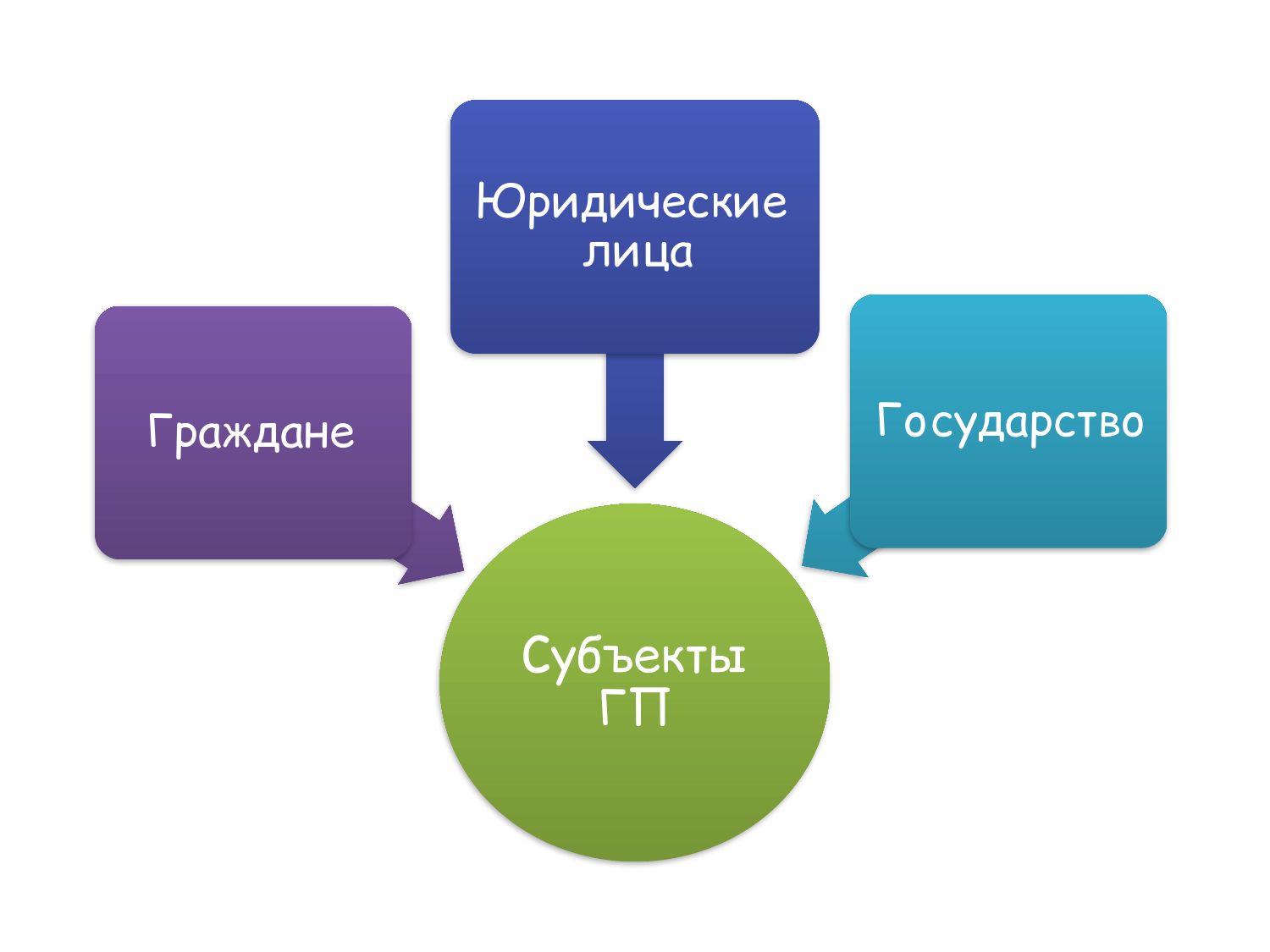

#
Субъекты ГП
Граждане
Юридические  лица
Государство